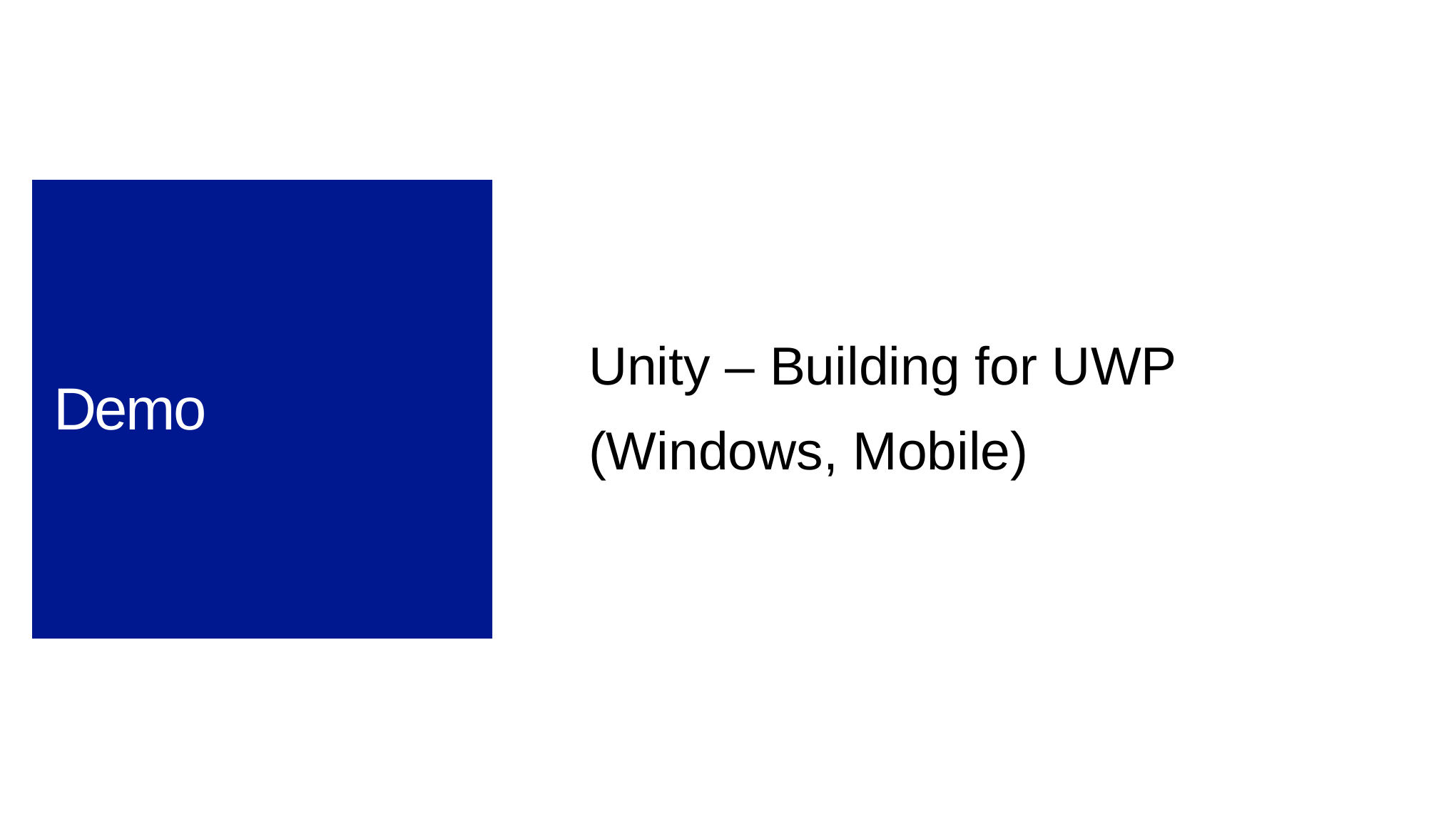

# Demo
Unity – Building for UWP
(Windows, Mobile)